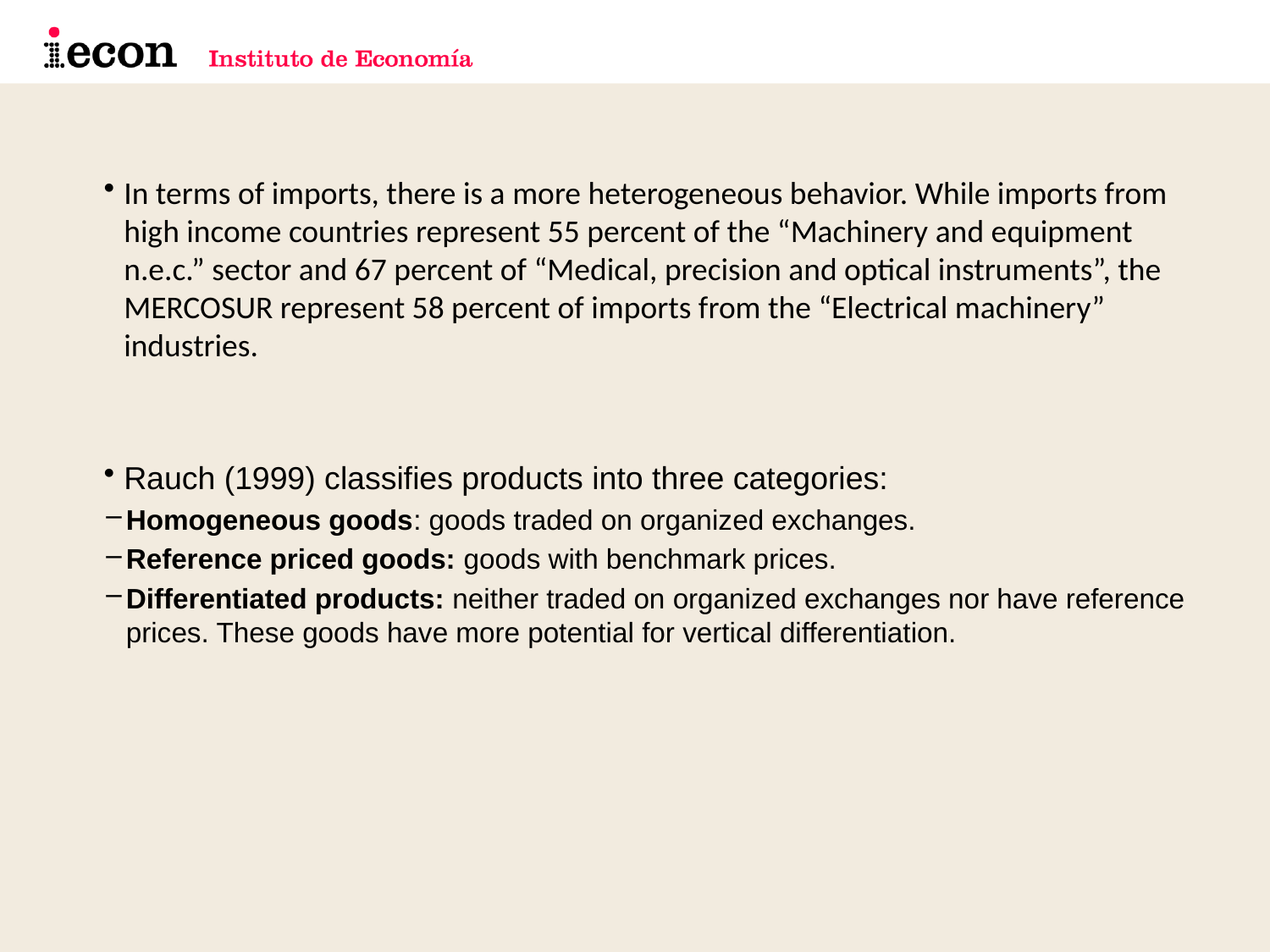

#
In terms of imports, there is a more heterogeneous behavior. While imports from high income countries represent 55 percent of the “Machinery and equipment n.e.c.” sector and 67 percent of “Medical, precision and optical instruments”, the MERCOSUR represent 58 percent of imports from the “Electrical machinery” industries.

Rauch (1999) classifies products into three categories:
Homogeneous goods: goods traded on organized exchanges.
Reference priced goods: goods with benchmark prices.
Differentiated products: neither traded on organized exchanges nor have reference prices. These goods have more potential for vertical differentiation.